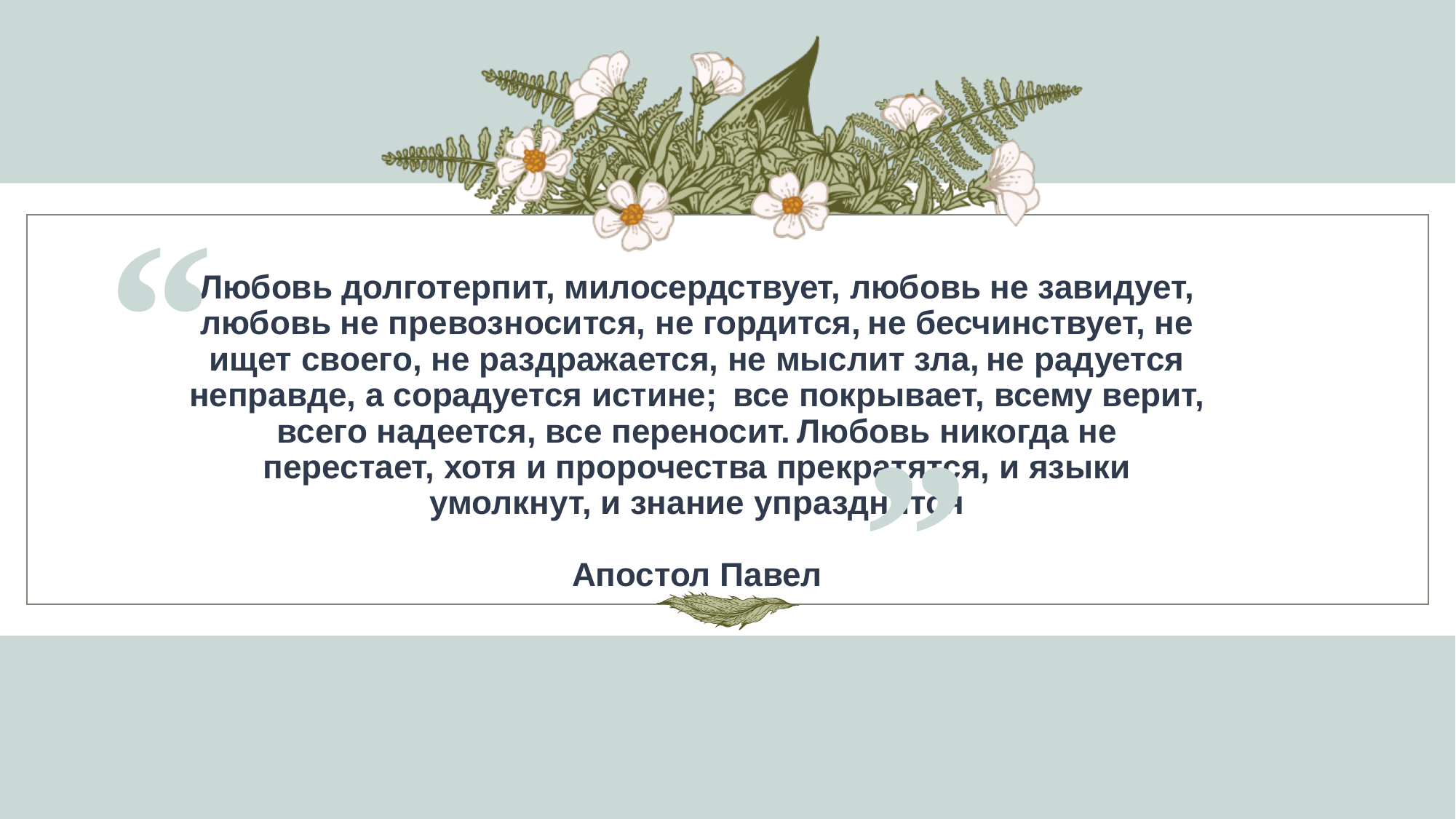

“
# Любовь долготерпит, милосердствует, любовь не завидует, любовь не превозносится, не гордится, не бесчинствует, не ищет своего, не раздражается, не мыслит зла, не радуется неправде, а сорадуется истине;  все покрывает, всему верит, всего надеется, все переносит. Любовь никогда не перестает, хотя и пророчества прекратятся, и языки умолкнут, и знание упразднится Апостол Павел
”